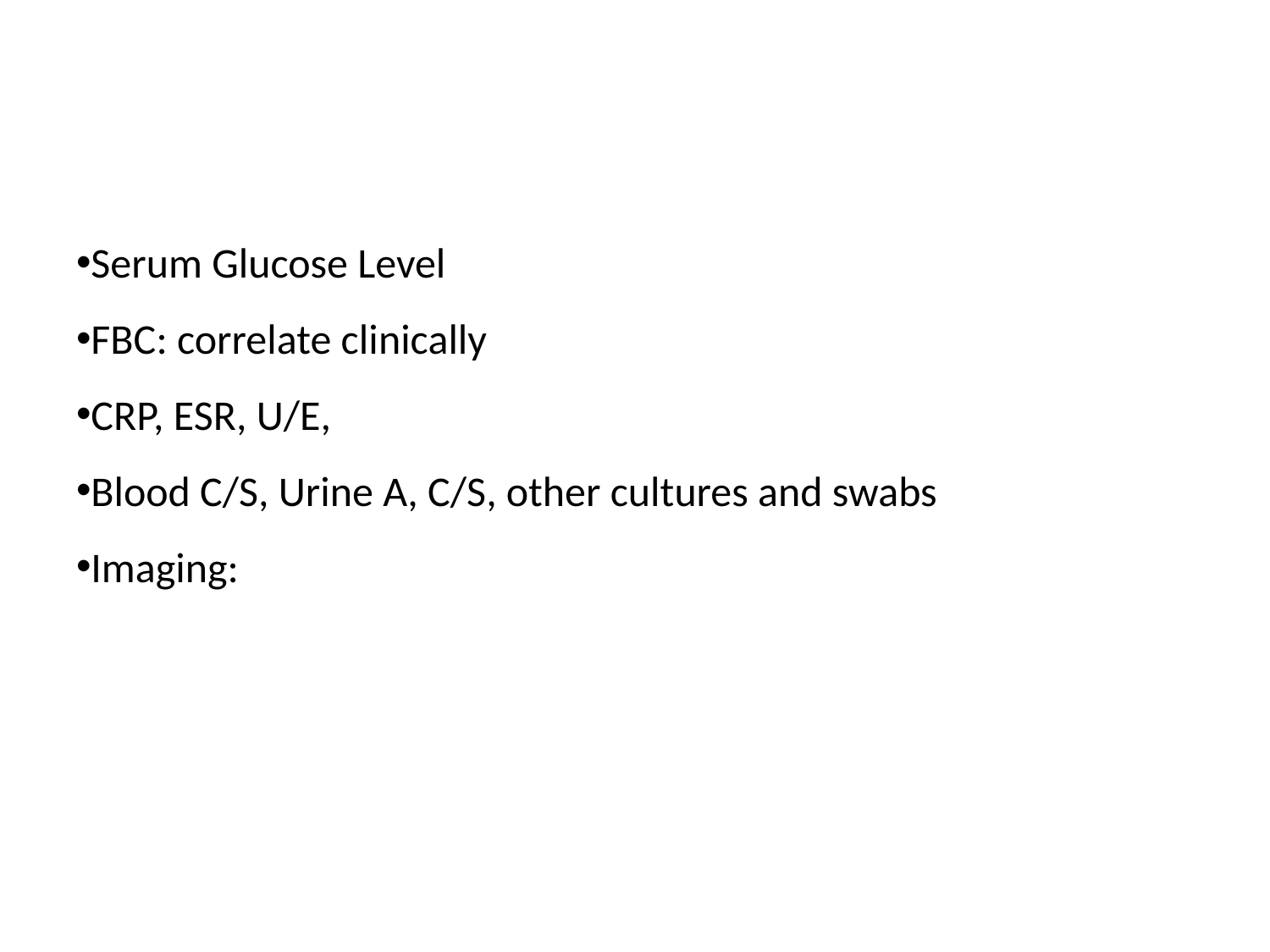

#
Serum Glucose Level
FBC: correlate clinically
CRP, ESR, U/E,
Blood C/S, Urine A, C/S, other cultures and swabs
Imaging: